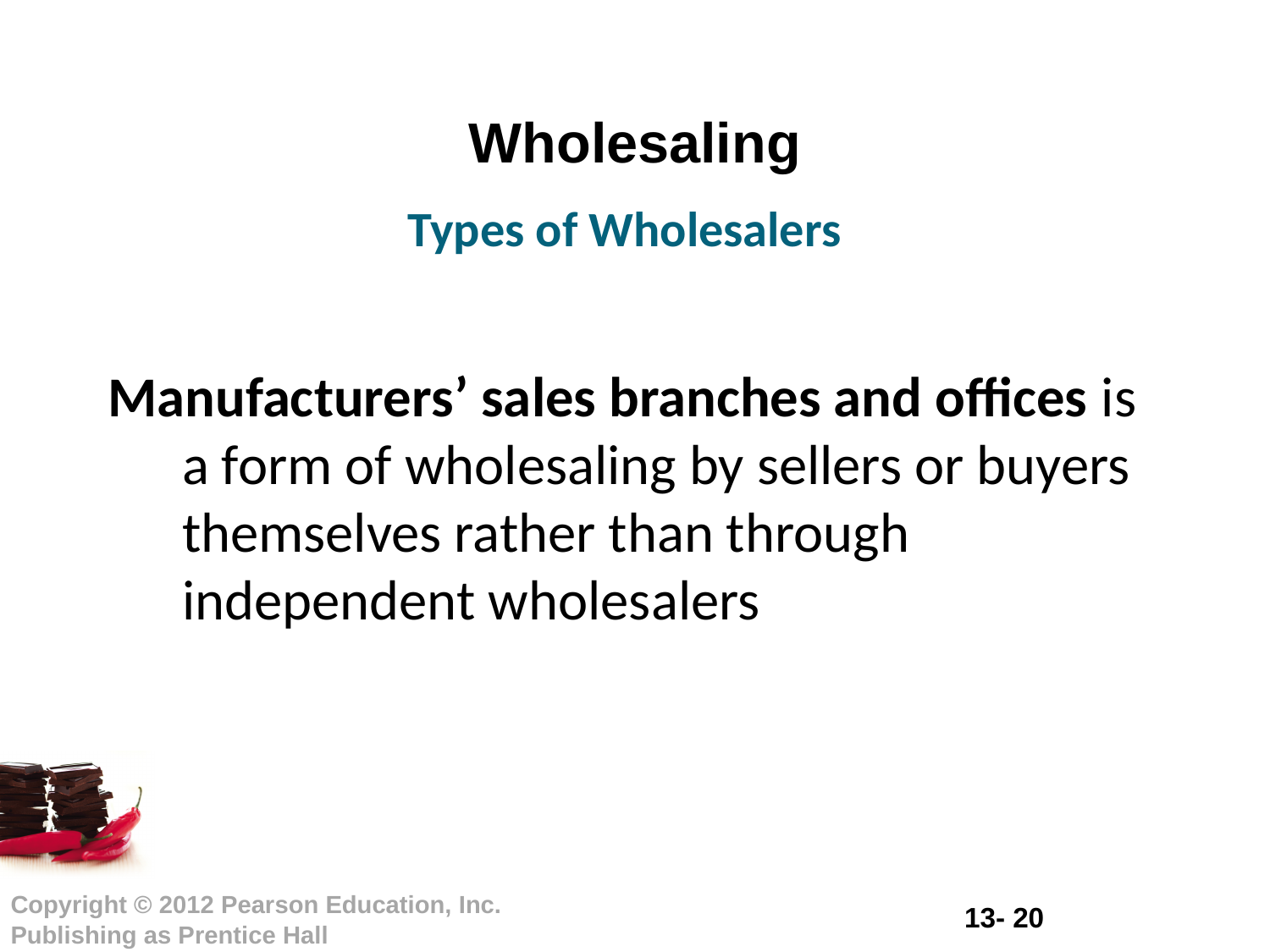

# Wholesaling
Types of Wholesalers

Manufacturers’ sales branches and offices is a form of wholesaling by sellers or buyers themselves rather than through independent wholesalers